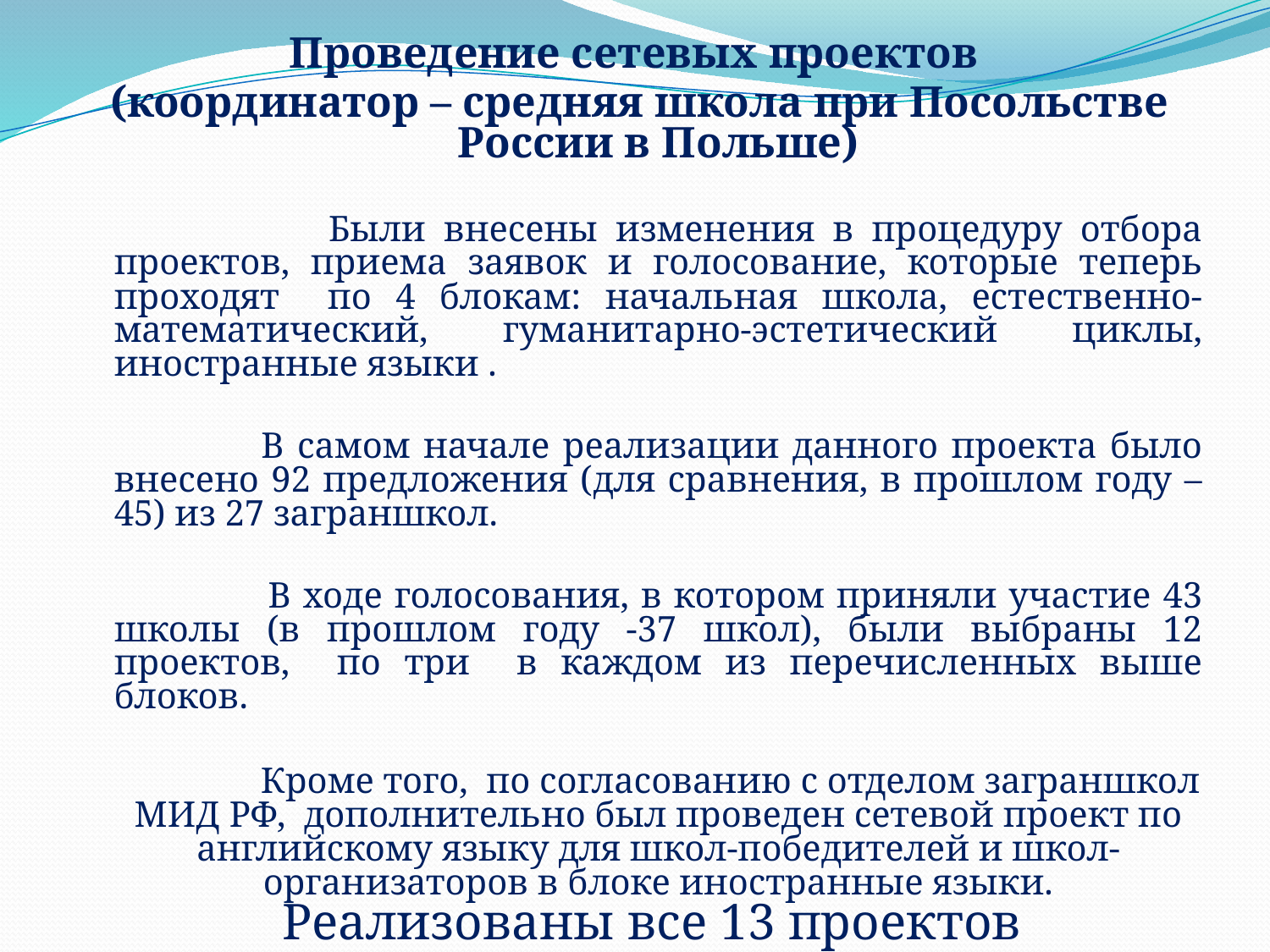

Проведение сетевых проектов
(координатор – средняя школа при Посольстве России в Польше)

              Были внесены изменения в процедуру отбора проектов, приема заявок и голосование, которые теперь проходят  по 4 блокам: начальная школа, естественно-математический, гуманитарно-эстетический циклы, иностранные языки .

              В самом начале реализации данного проекта было внесено 92 предложения (для сравнения, в прошлом году – 45) из 27 заграншкол.

                В ходе голосования, в котором приняли участие 43 школы (в прошлом году -37 школ), были выбраны 12 проектов,  по три  в каждом из перечисленных выше блоков.

                    Кроме того,  по согласованию с отделом заграншкол МИД РФ,  дополнительно был проведен сетевой проект по английскому языку для школ-победителей и школ-организаторов в блоке иностранные языки.
Реализованы все 13 проектов